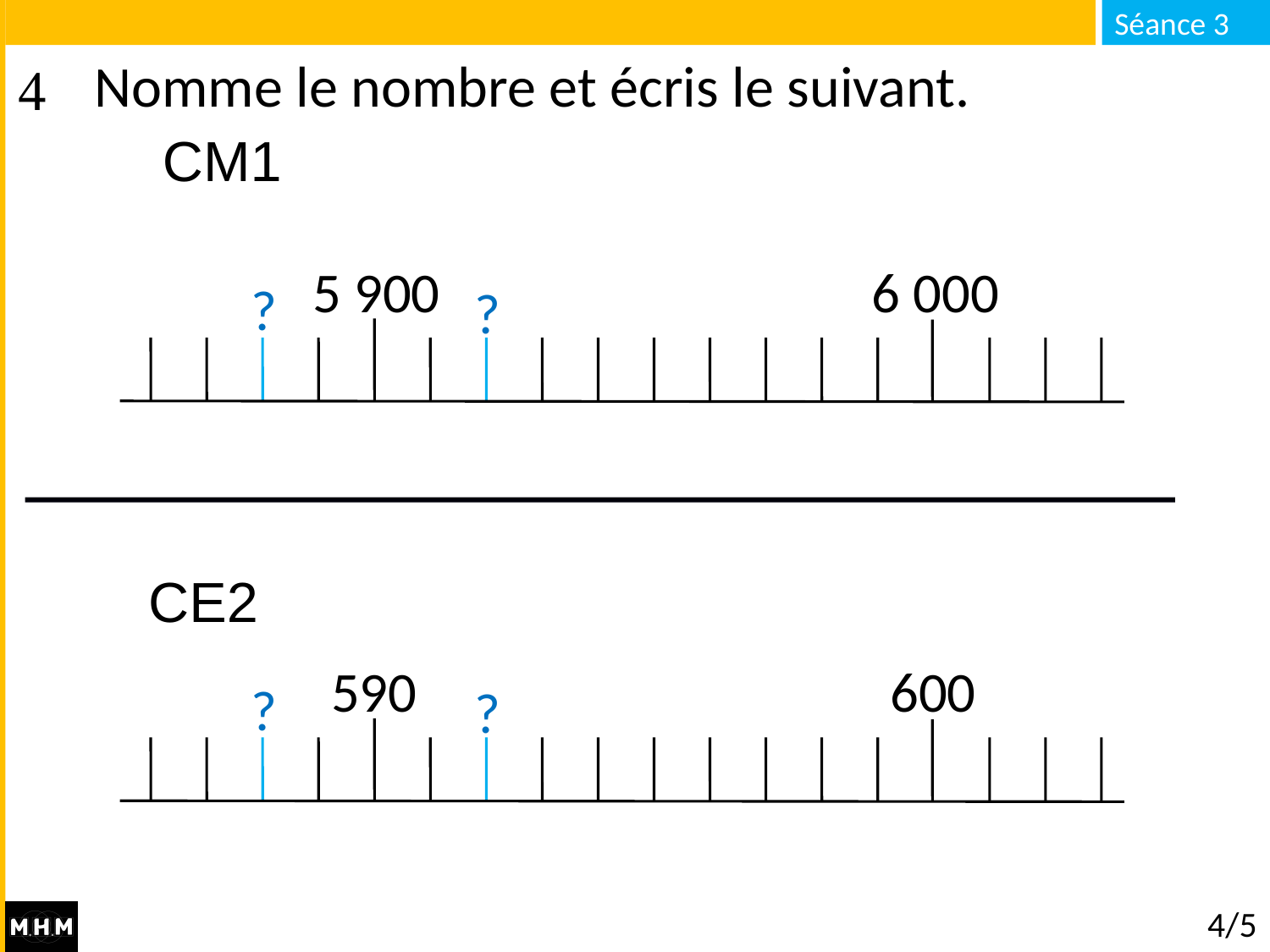

# Nomme le nombre et écris le suivant.
CM1
5 900
6 000
?
?

CE2
590
600
?
?
4/5